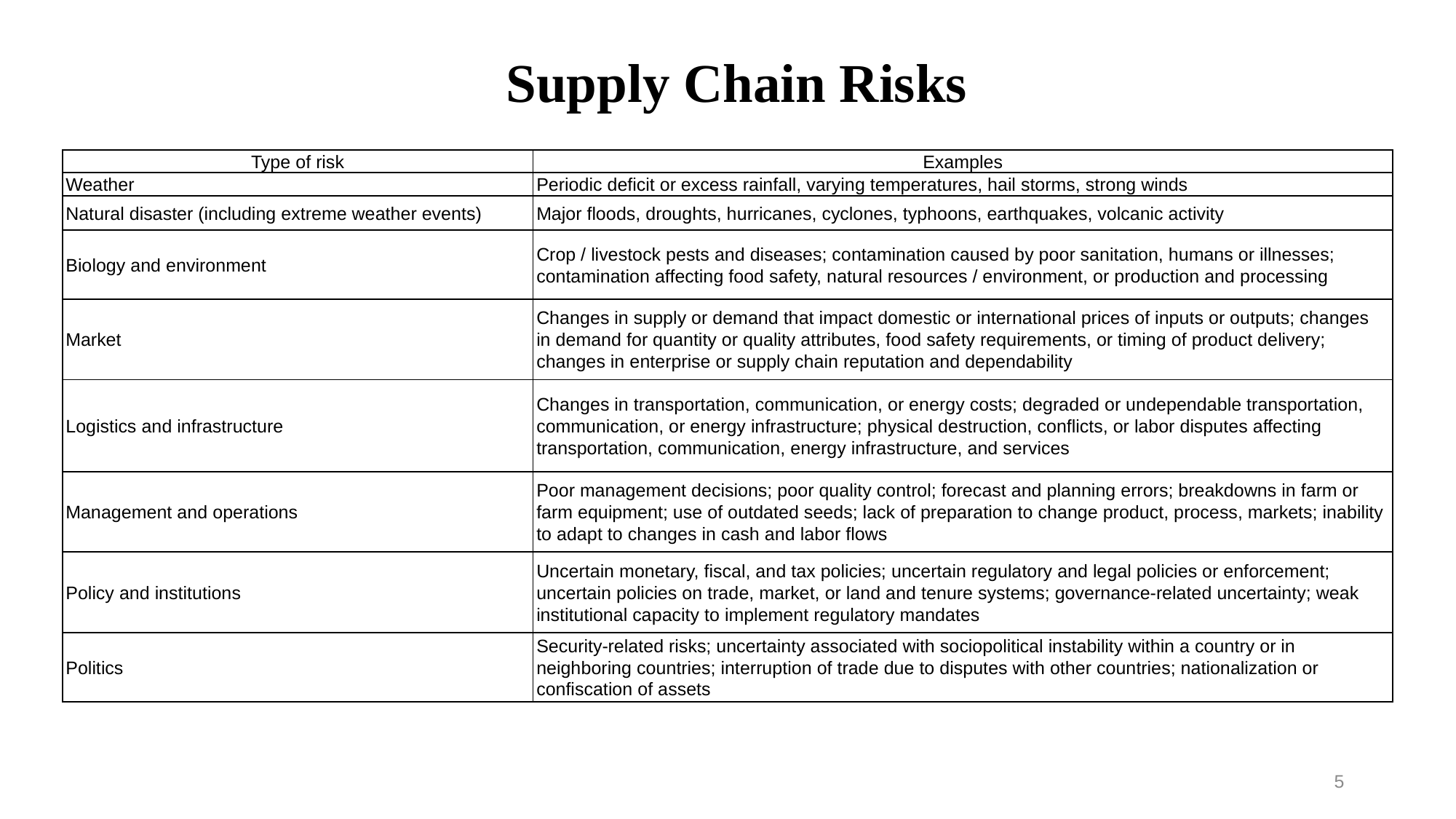

# Supply Chain Risks
| Type of risk | Examples |
| --- | --- |
| Weather | Periodic deficit or excess rainfall, varying temperatures, hail storms, strong winds |
| Natural disaster (including extreme weather events) | Major floods, droughts, hurricanes, cyclones, typhoons, earthquakes, volcanic activity |
| Biology and environment | Crop / livestock pests and diseases; contamination caused by poor sanitation, humans or illnesses; contamination affecting food safety, natural resources / environment, or production and processing |
| Market | Changes in supply or demand that impact domestic or international prices of inputs or outputs; changes in demand for quantity or quality attributes, food safety requirements, or timing of product delivery; changes in enterprise or supply chain reputation and dependability |
| Logistics and infrastructure | Changes in transportation, communication, or energy costs; degraded or undependable transportation, communication, or energy infrastructure; physical destruction, conflicts, or labor disputes affecting transportation, communication, energy infrastructure, and services |
| Management and operations | Poor management decisions; poor quality control; forecast and planning errors; breakdowns in farm or farm equipment; use of outdated seeds; lack of preparation to change product, process, markets; inability to adapt to changes in cash and labor flows |
| Policy and institutions | Uncertain monetary, fiscal, and tax policies; uncertain regulatory and legal policies or enforcement; uncertain policies on trade, market, or land and tenure systems; governance-related uncertainty; weak institutional capacity to implement regulatory mandates |
| Politics | Security-related risks; uncertainty associated with sociopolitical instability within a country or in neighboring countries; interruption of trade due to disputes with other countries; nationalization or confiscation of assets |
5